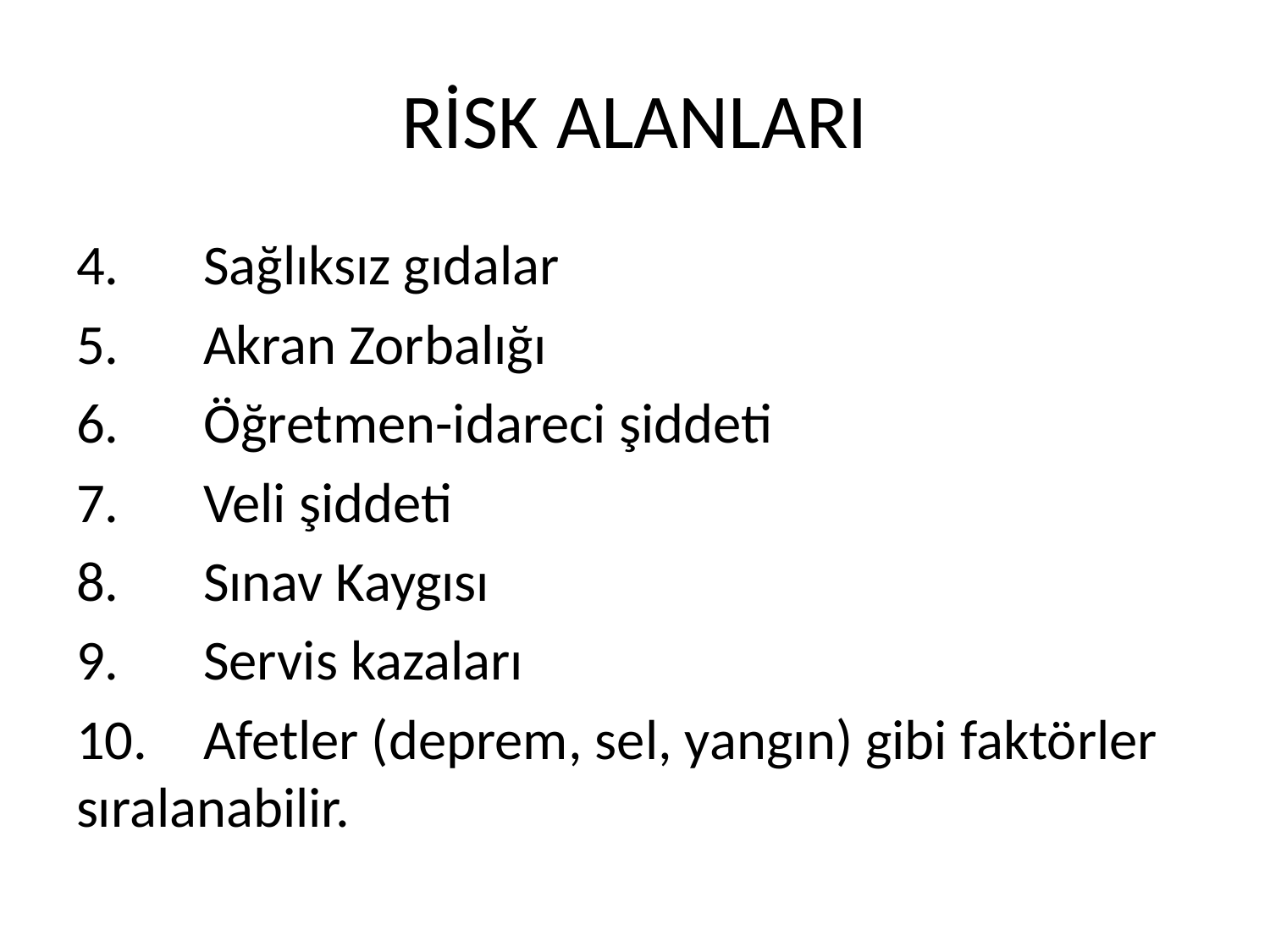

# RİSK ALANLARI
4.	Sağlıksız gıdalar
5.	Akran Zorbalığı
6.	Öğretmen-idareci şiddeti
7.	Veli şiddeti
8.	Sınav Kaygısı
9.	Servis kazaları
10.	Afetler (deprem, sel, yangın) gibi faktörler sıralanabilir.